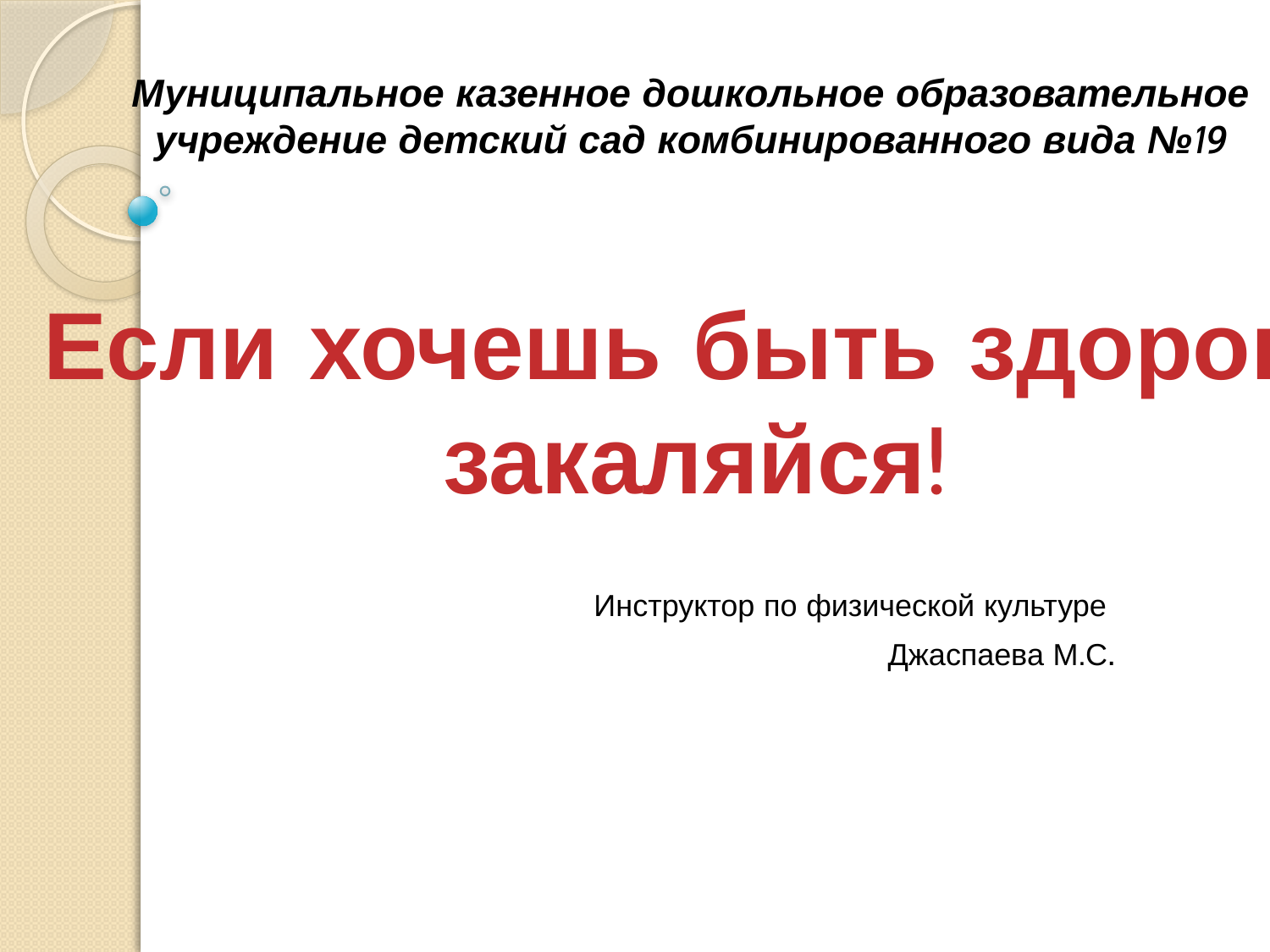

Муниципальное казенное дошкольное образовательное учреждение детский сад комбинированного вида №19
# Инструктор по физической культуре Джаспаева М.С.
Если хочешь быть здоров-
закаляйся!